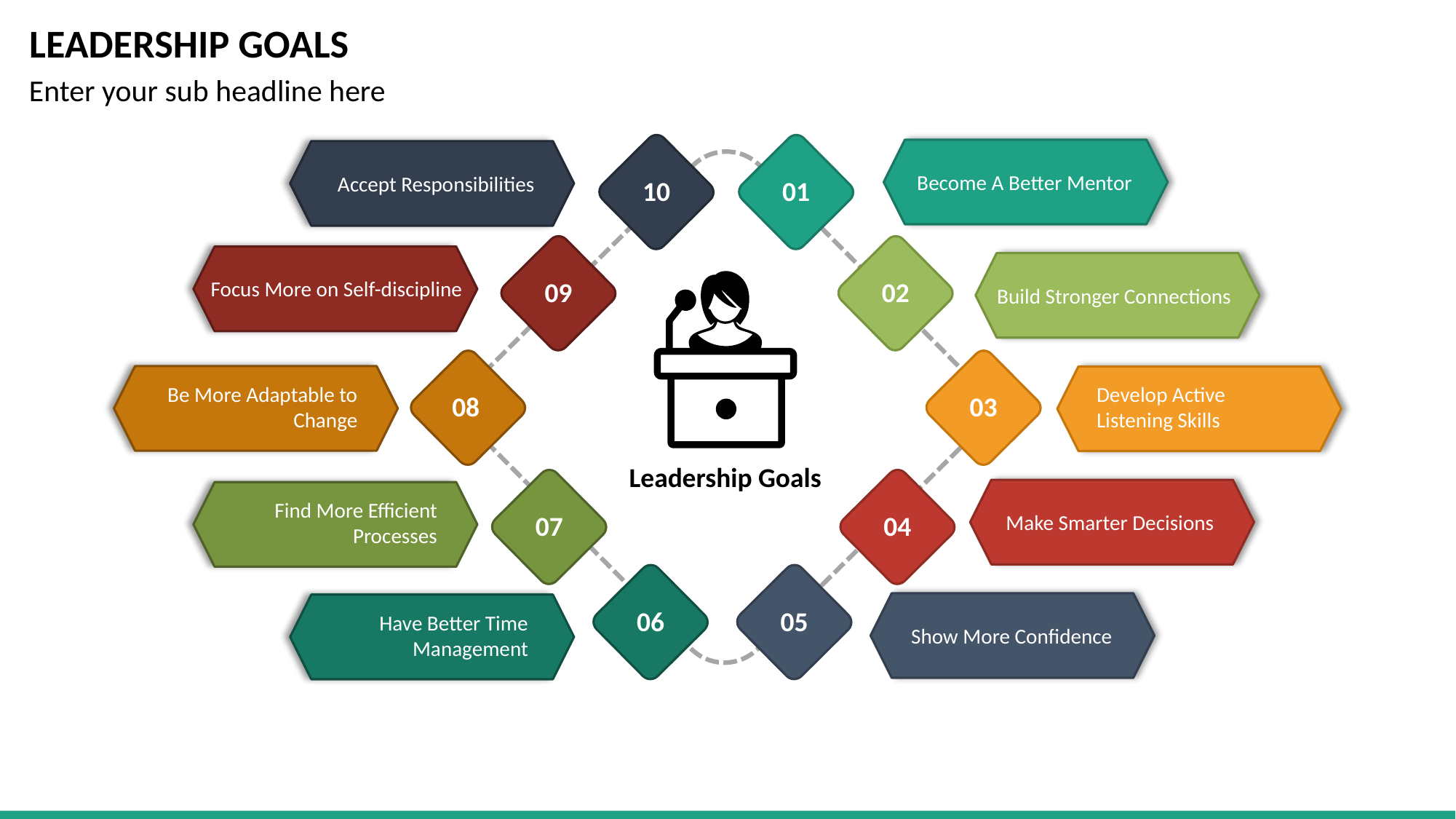

# LEADERSHIP GOALS
Enter your sub headline here

Become A Better Mentor
Accept Responsibilities
10
01

Focus More on Self-discipline
09
02

Build Stronger Connections

Be More Adaptable to Change
Develop Active Listening Skills
08
03
Leadership Goals

Find More Efficient Processes
07
04
Make Smarter Decisions

06
05
Have Better Time Management
Show More Confidence